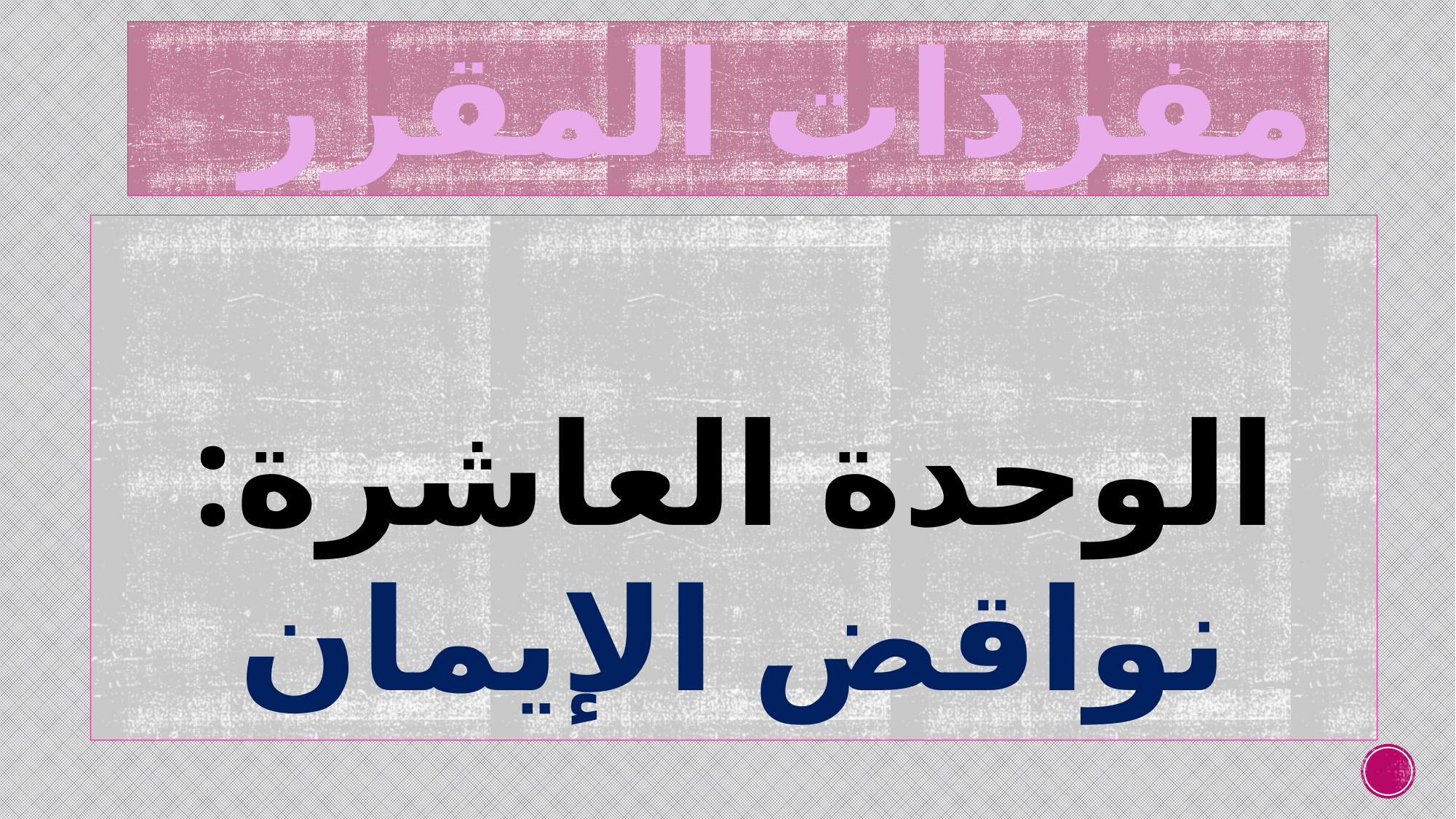

# مفردات المقرر

الوحدة العاشرة:
نواقض الإيمان